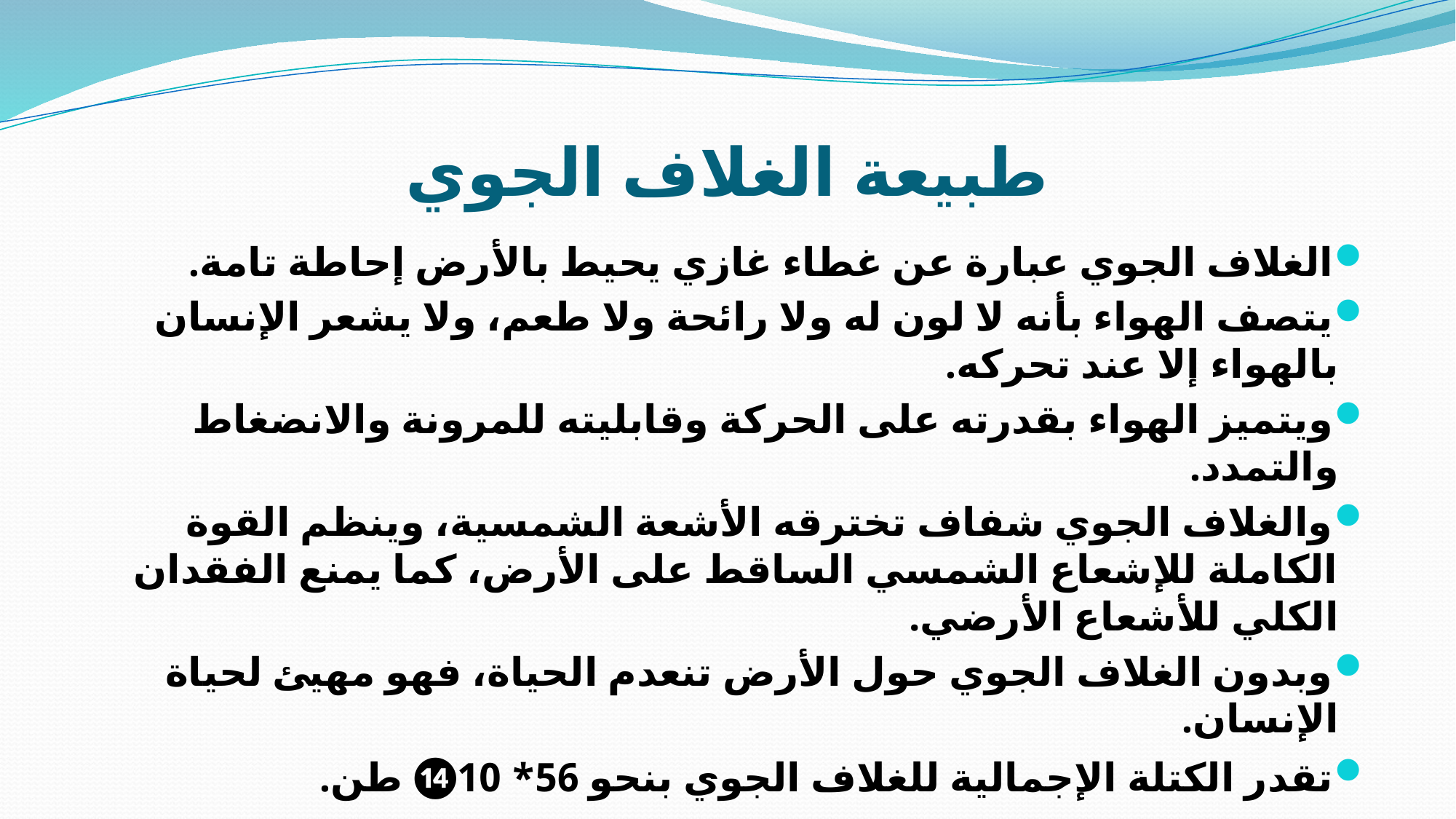

# طبيعة الغلاف الجوي
الغلاف الجوي عبارة عن غطاء غازي يحيط بالأرض إحاطة تامة.
يتصف الهواء بأنه لا لون له ولا رائحة ولا طعم، ولا يشعر الإنسان بالهواء إلا عند تحركه.
ويتميز الهواء بقدرته على الحركة وقابليته للمرونة والانضغاط والتمدد.
والغلاف الجوي شفاف تخترقه الأشعة الشمسية، وينظم القوة الكاملة للإشعاع الشمسي الساقط على الأرض، كما يمنع الفقدان الكلي للأشعاع الأرضي.
وبدون الغلاف الجوي حول الأرض تنعدم الحياة، فهو مهيئ لحياة الإنسان.
تقدر الكتلة الإجمالية للغلاف الجوي بنحو 56* 10⓮ طن.